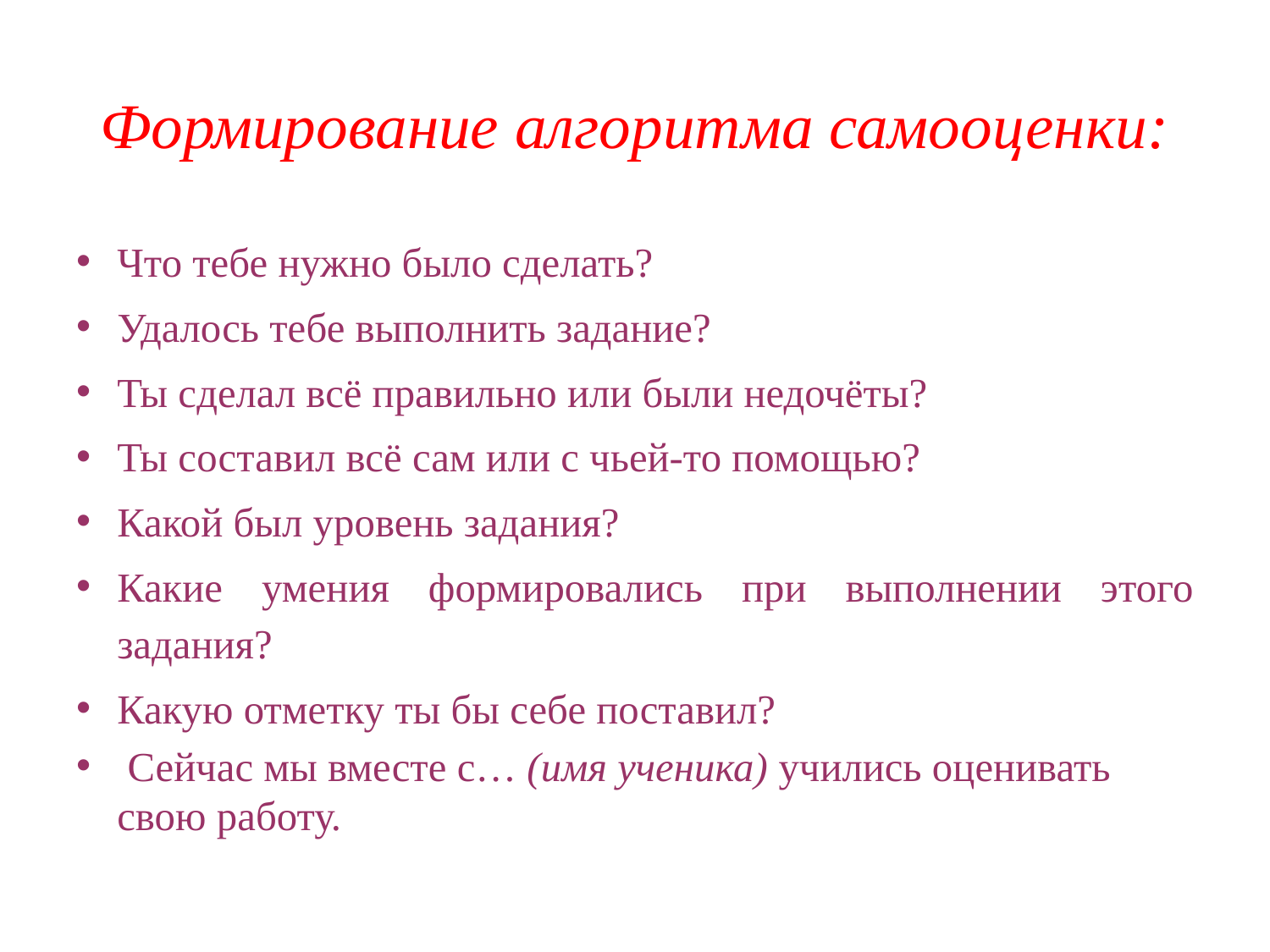

# Формирование алгоритма самооценки:
Что тебе нужно было сделать?
Удалось тебе выполнить задание?
Ты сделал всё правильно или были недочёты?
Ты составил всё сам или с чьей-то помощью?
Какой был уровень задания?
Какие умения формировались при выполнении этого задания?
Какую отметку ты бы себе поставил?
 Сейчас мы вместе с… (имя ученика) учились оценивать свою работу.